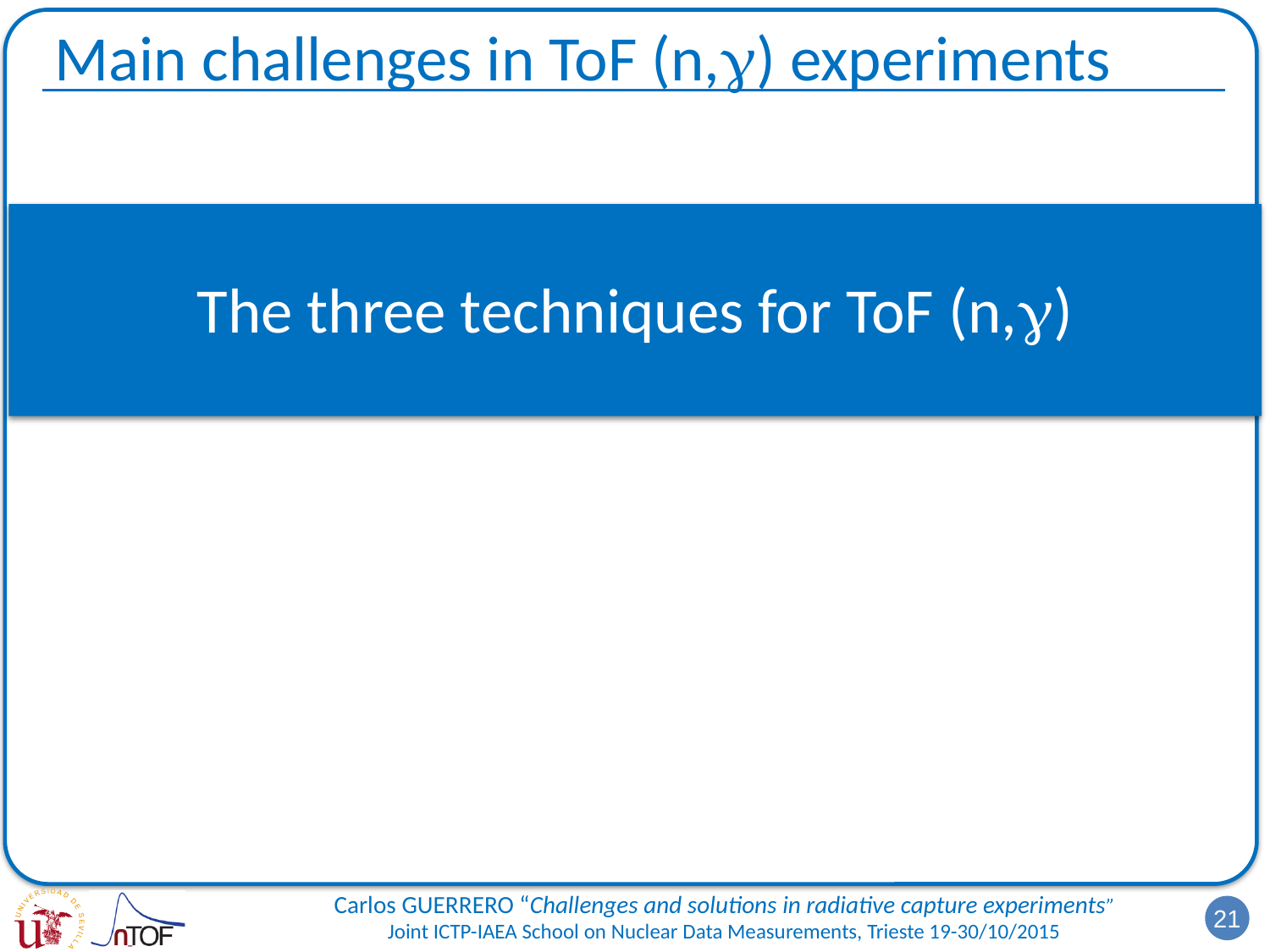

# Main challenges in ToF (n,γ) experiments

The three techniques for ToF (n,γ)
21